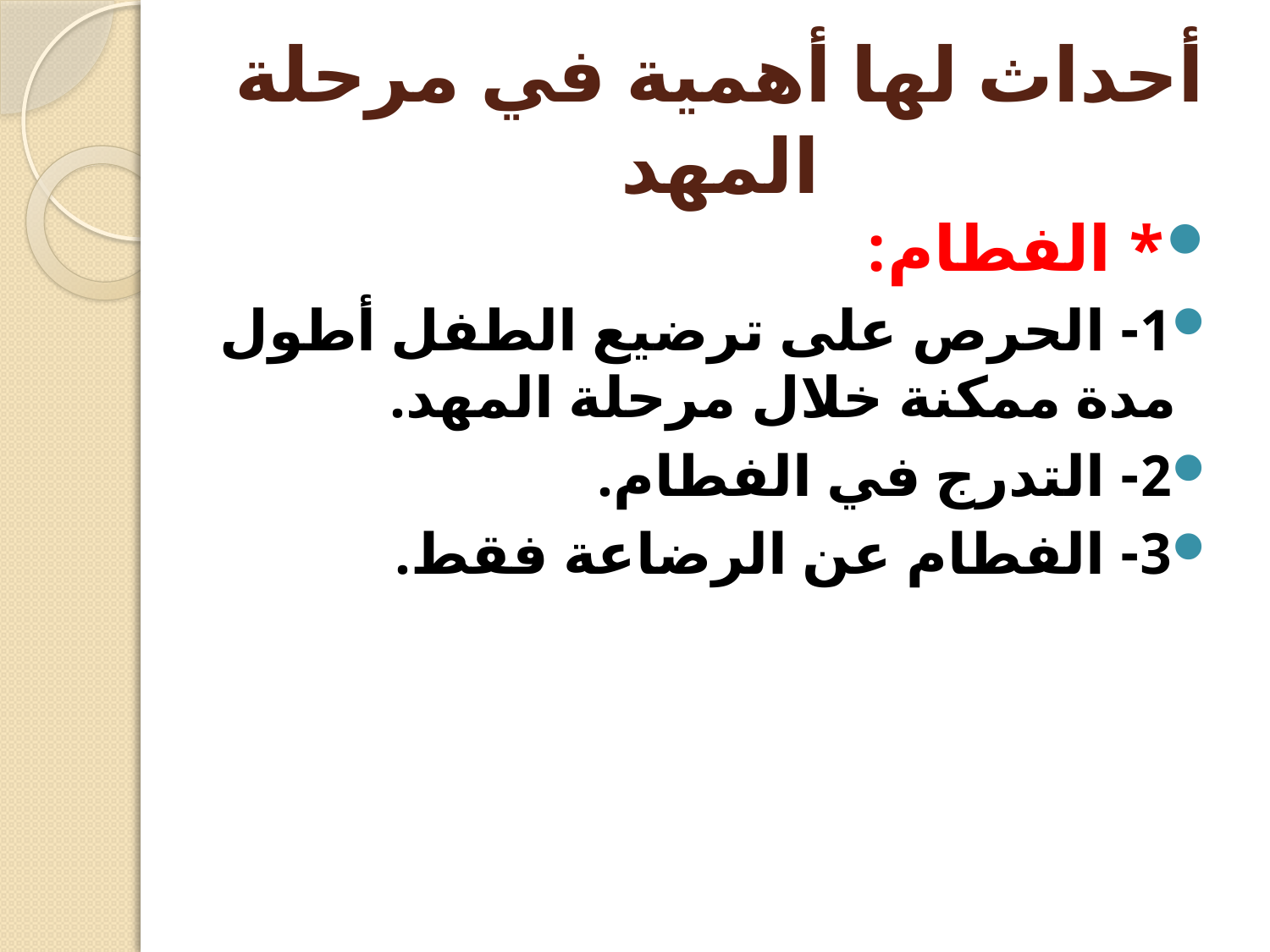

# أحداث لها أهمية في مرحلة المهد
* الفطام:
1- الحرص على ترضيع الطفل أطول مدة ممكنة خلال مرحلة المهد.
2- التدرج في الفطام.
3- الفطام عن الرضاعة فقط.